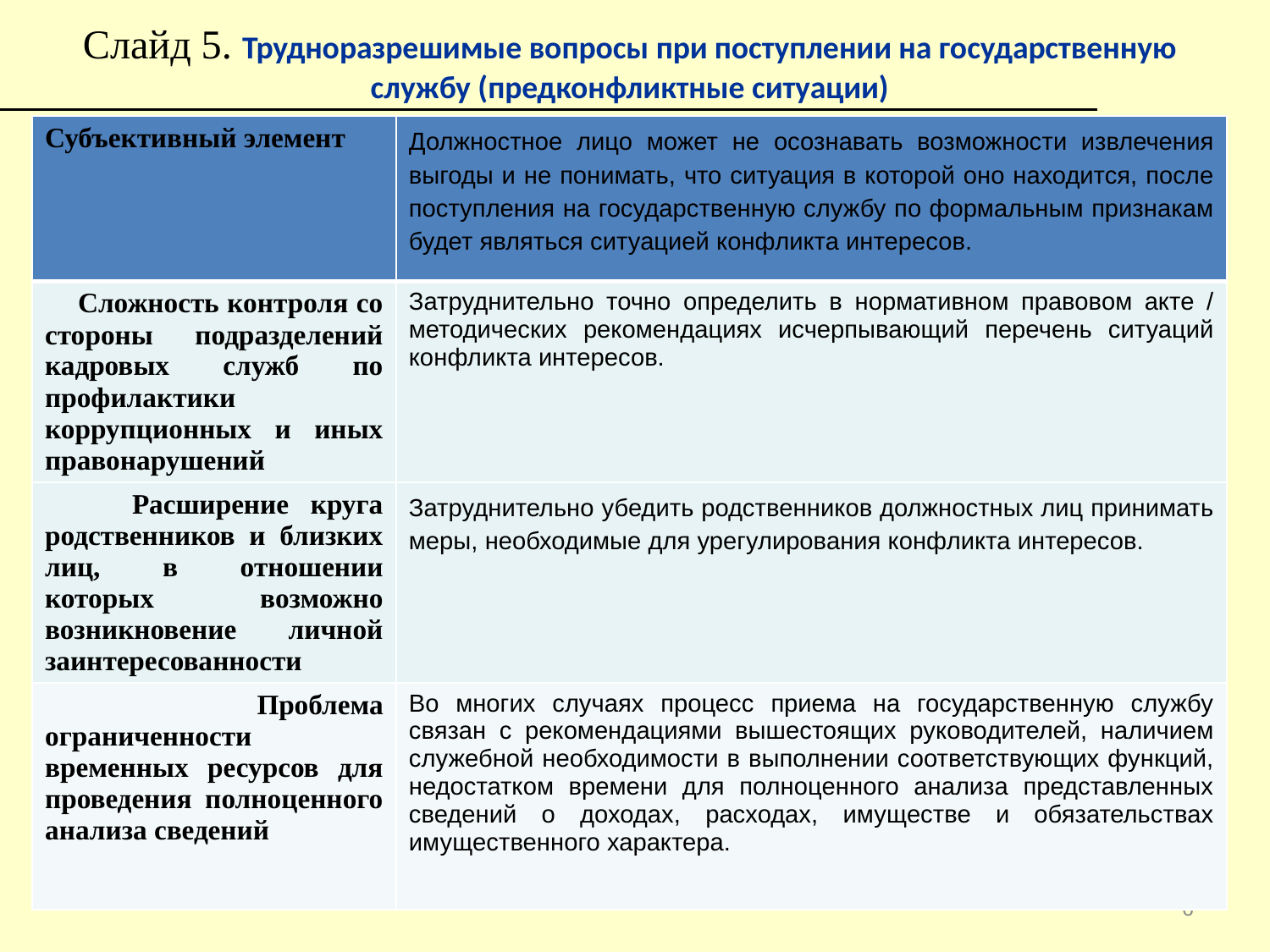

# Слайд 5. Трудноразрешимые вопросы при поступлении на государственную службу (предконфликтные ситуации)
| Субъективный элемент | Должностное лицо может не осознавать возможности извлечения выгоды и не понимать, что ситуация в которой оно находится, после поступления на государственную службу по формальным признакам будет являться ситуацией конфликта интересов. |
| --- | --- |
| Сложность контроля со стороны подразделений кадровых служб по профилактики коррупционных и иных правонарушений | Затруднительно точно определить в нормативном правовом акте / методических рекомендациях исчерпывающий перечень ситуаций конфликта интересов. |
| Расширение круга родственников и близких лиц, в отношении которых возможно возникновение личной заинтересованности | Затруднительно убедить родственников должностных лиц принимать меры, необходимые для урегулирования конфликта интересов. |
| Проблема ограниченности временных ресурсов для проведения полноценного анализа сведений | Во многих случаях процесс приема на государственную службу связан с рекомендациями вышестоящих руководителей, наличием служебной необходимости в выполнении соответствующих функций, недостатком времени для полноценного анализа представленных сведений о доходах, расходах, имуществе и обязательствах имущественного характера. |

6